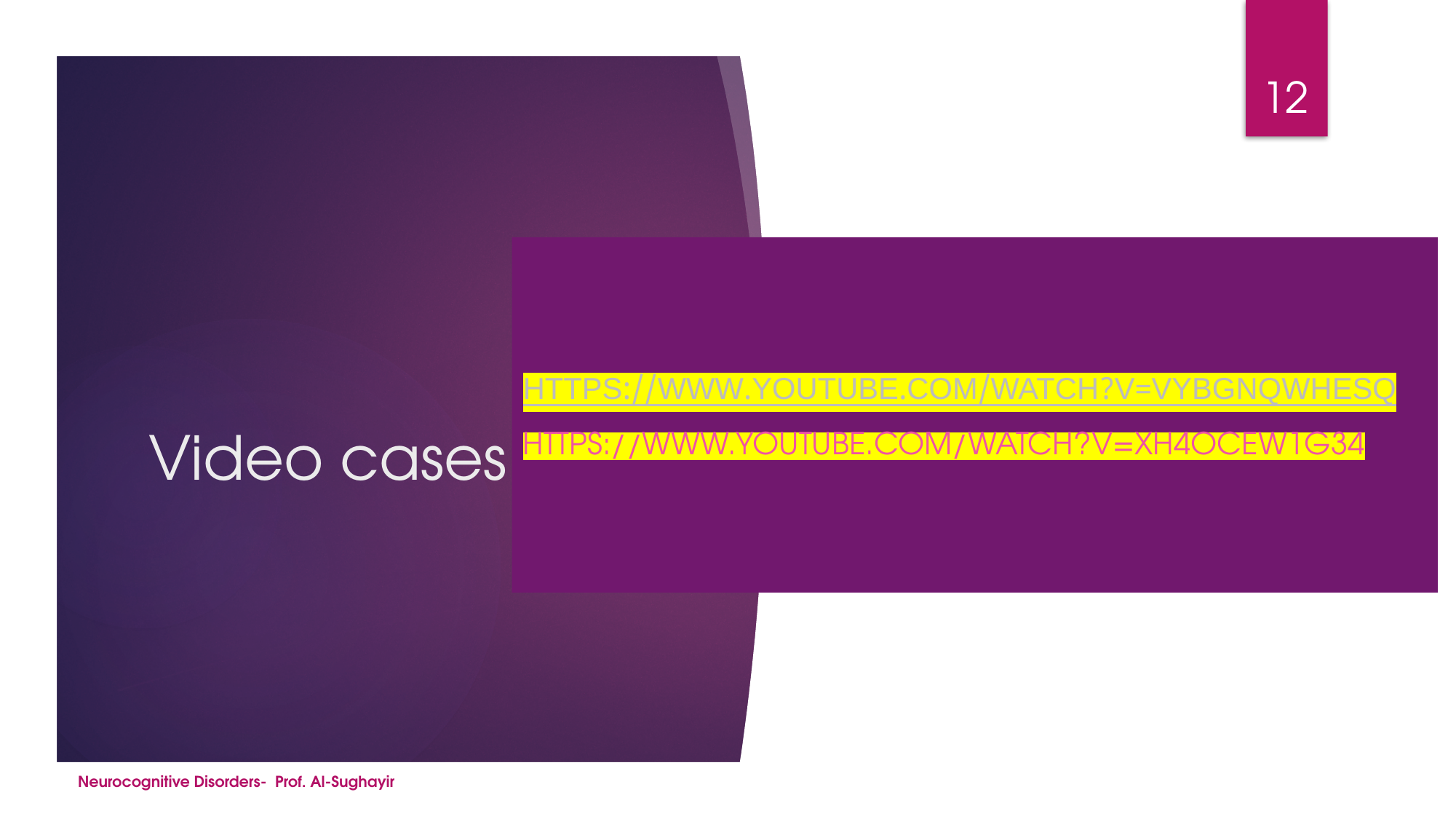

12
https://www.youtube.com/watch?v=vybgNqwHEsQ
https://www.youtube.com/watch?v=XH4OcEW1G34
# Video cases
Neurocognitive Disorders-  Prof. Al-Sughayir